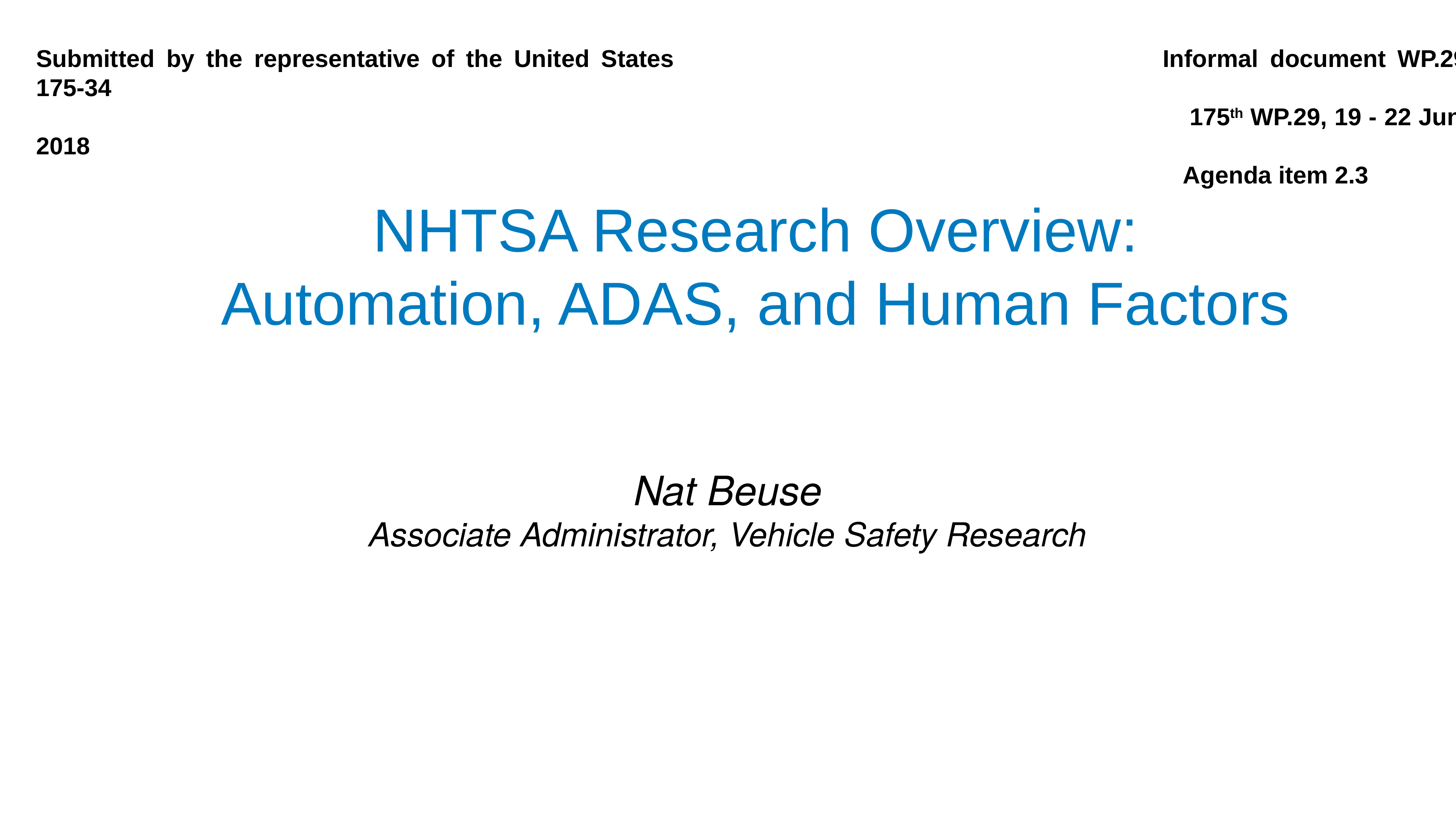

Submitted by the representative of the United States									Informal document WP.29-175-34
																		   		      	175th WP.29, 19 - 22 June 2018
																					Agenda item 2.3

# NHTSA Research Overview: Automation, ADAS, and Human Factors
Nat Beuse
Associate Administrator, Vehicle Safety Research